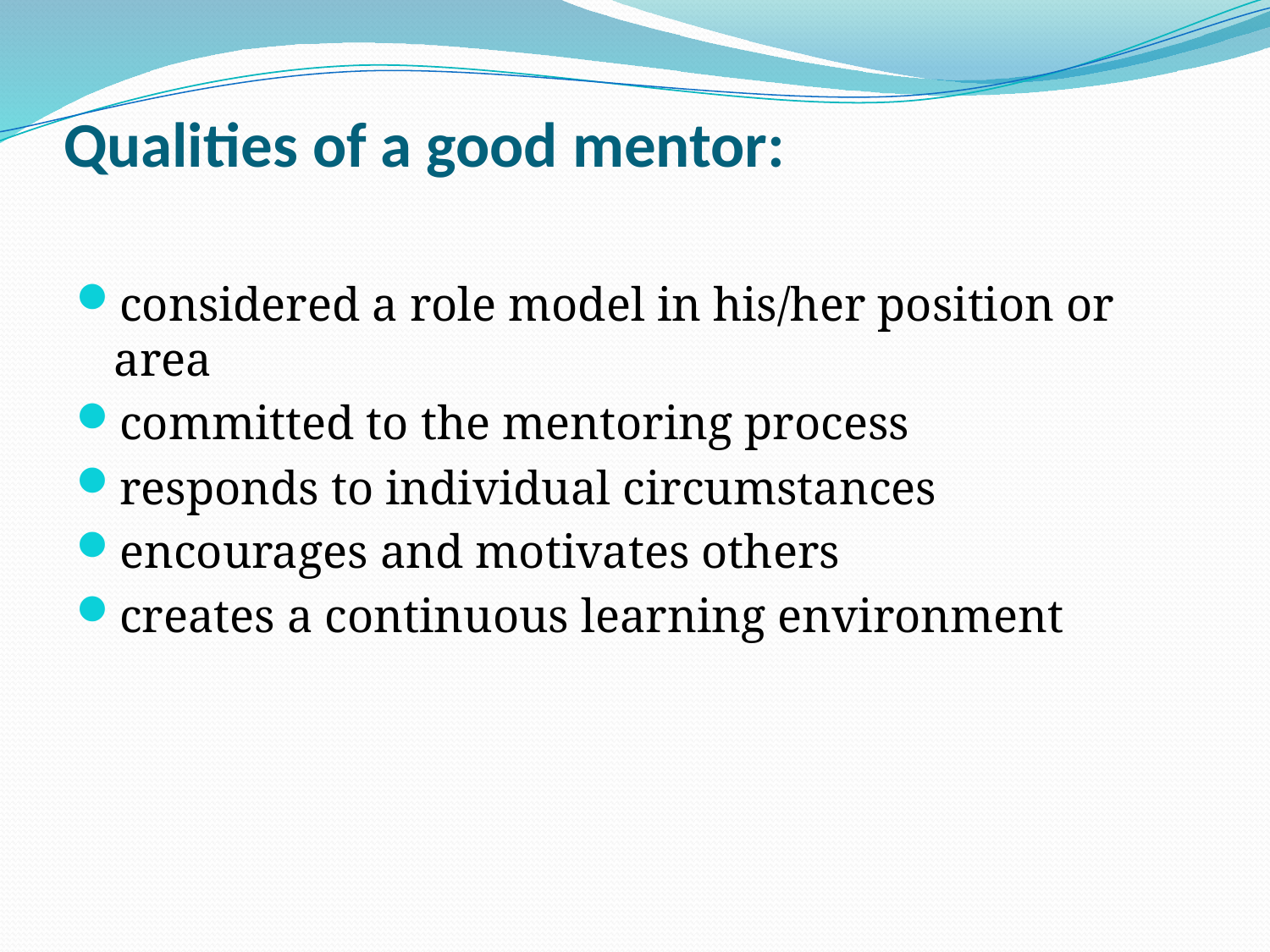

# Qualities of a good mentor:
considered a role model in his/her position or area
committed to the mentoring process
responds to individual circumstances
encourages and motivates others
creates a continuous learning environment